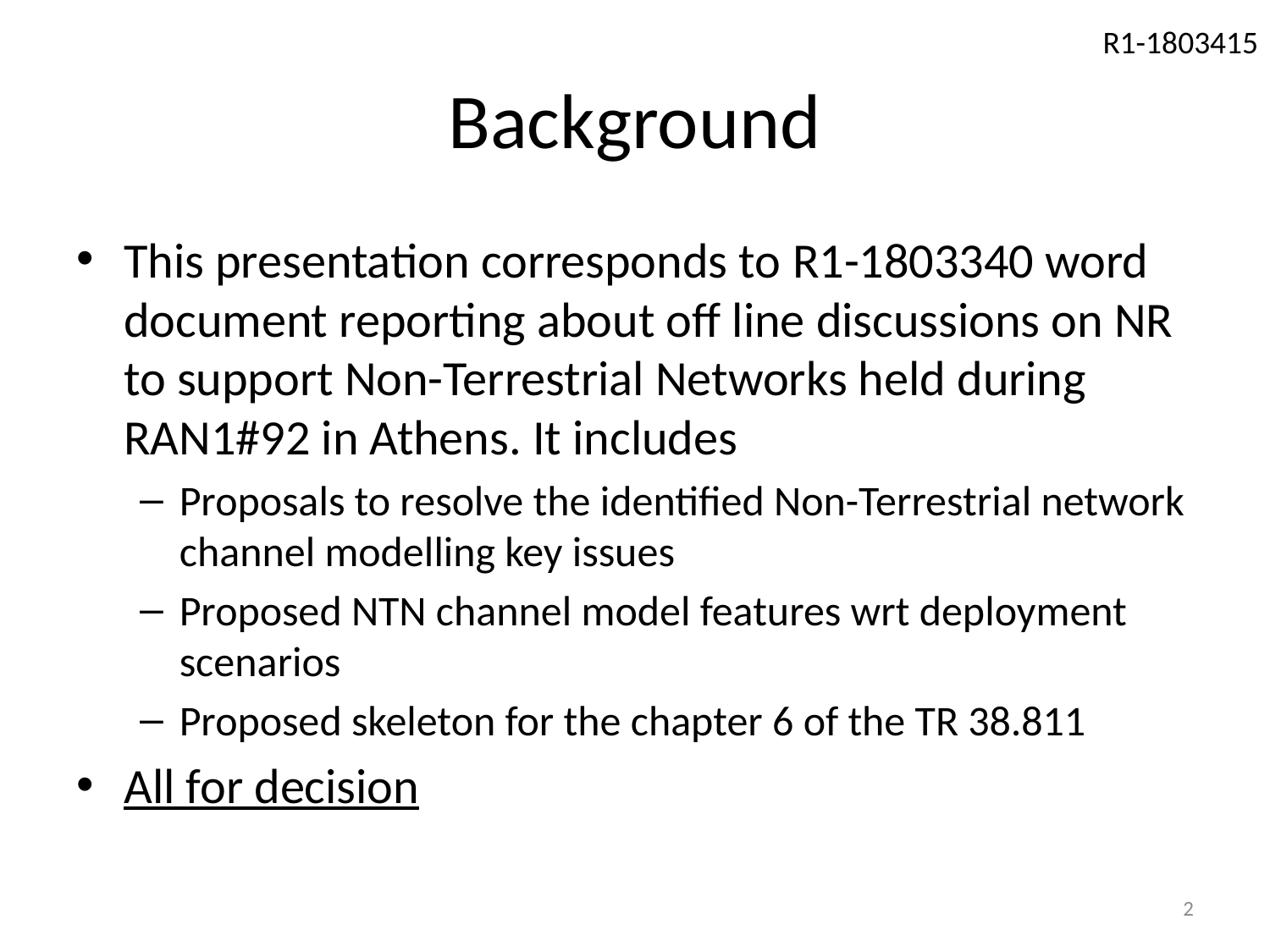

# Background
This presentation corresponds to R1-1803340 word document reporting about off line discussions on NR to support Non-Terrestrial Networks held during RAN1#92 in Athens. It includes
Proposals to resolve the identified Non-Terrestrial network channel modelling key issues
Proposed NTN channel model features wrt deployment scenarios
Proposed skeleton for the chapter 6 of the TR 38.811
All for decision
2